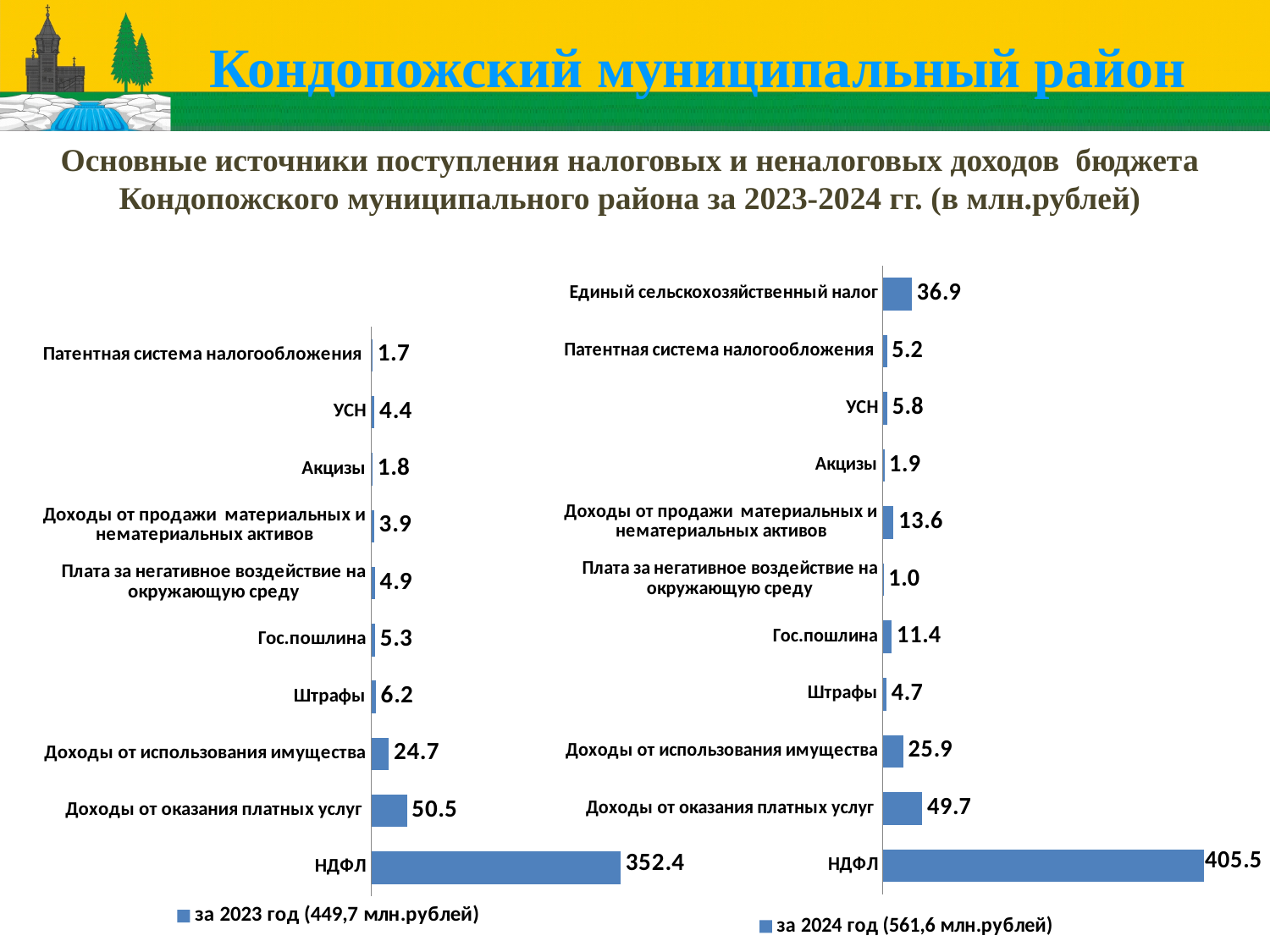

Кондопожский муниципальный район
Основные источники поступления налоговых и неналоговых доходов  бюджета Кондопожского муниципального района за 2023-2024 гг. (в млн.рублей)

### Chart

| Category | за 2024 год (561,6 млн.рублей) |
|---|---|
| НДФЛ | 405.5 |
| Доходы от оказания платных услуг  | 49.7 |
| Доходы от использования имущества | 25.9 |
| Штрафы | 4.7 |
| Гос.пошлина | 11.4 |
| Плата за негативное воздействие на окружающую среду | 1.0 |
| Доходы от продажи  материальных и нематериальных активов | 13.6 |
| Акцизы | 1.9 |
| УСН | 5.8 |
| Патентная система налогообложения  | 5.2 |
| Единый сельскохозяйственный налог | 36.9 |

### Chart

| Category | за 2023 год (449,7 млн.рублей) |
|---|---|
| НДФЛ | 352.4 |
| Доходы от оказания платных услуг  | 50.5 |
| Доходы от использования имущества | 24.7 |
| Штрафы | 6.2 |
| Гос.пошлина | 5.3 |
| Плата за негативное воздействие на окружающую среду | 4.9 |
| Доходы от продажи  материальных и нематериальных активов | 3.9 |
| Акцизы | 1.8 |
| УСН | 4.4 |
| Патентная система налогообложения  | 1.7 |